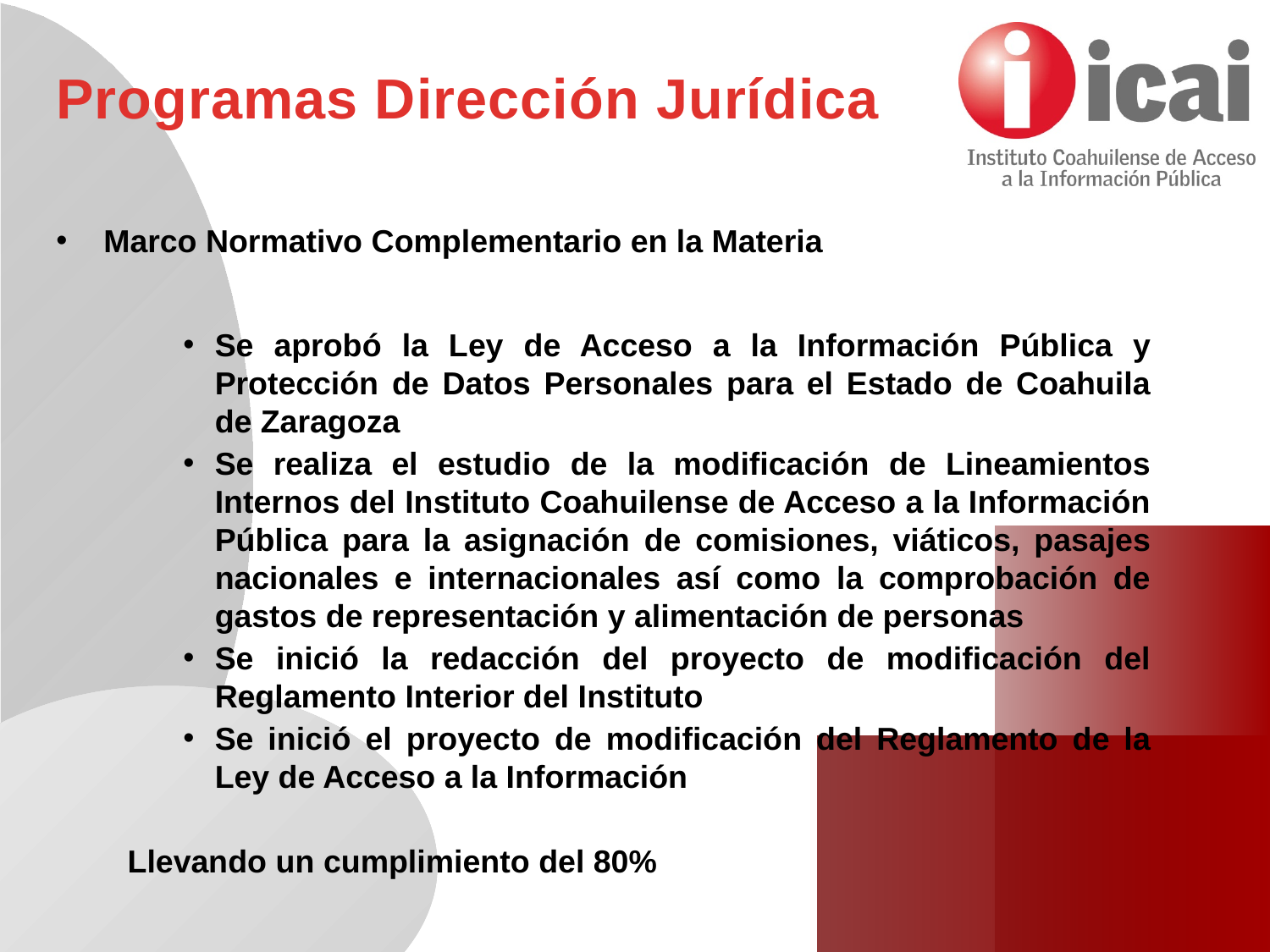

Programas Dirección Jurídica
Marco Normativo Complementario en la Materia

Se aprobó la Ley de Acceso a la Información Pública y Protección de Datos Personales para el Estado de Coahuila de Zaragoza
Se realiza el estudio de la modificación de Lineamientos Internos del Instituto Coahuilense de Acceso a la Información Pública para la asignación de comisiones, viáticos, pasajes nacionales e internacionales así como la comprobación de gastos de representación y alimentación de personas
Se inició la redacción del proyecto de modificación del Reglamento Interior del Instituto
Se inició el proyecto de modificación del Reglamento de la Ley de Acceso a la Información

Llevando un cumplimiento del 80%